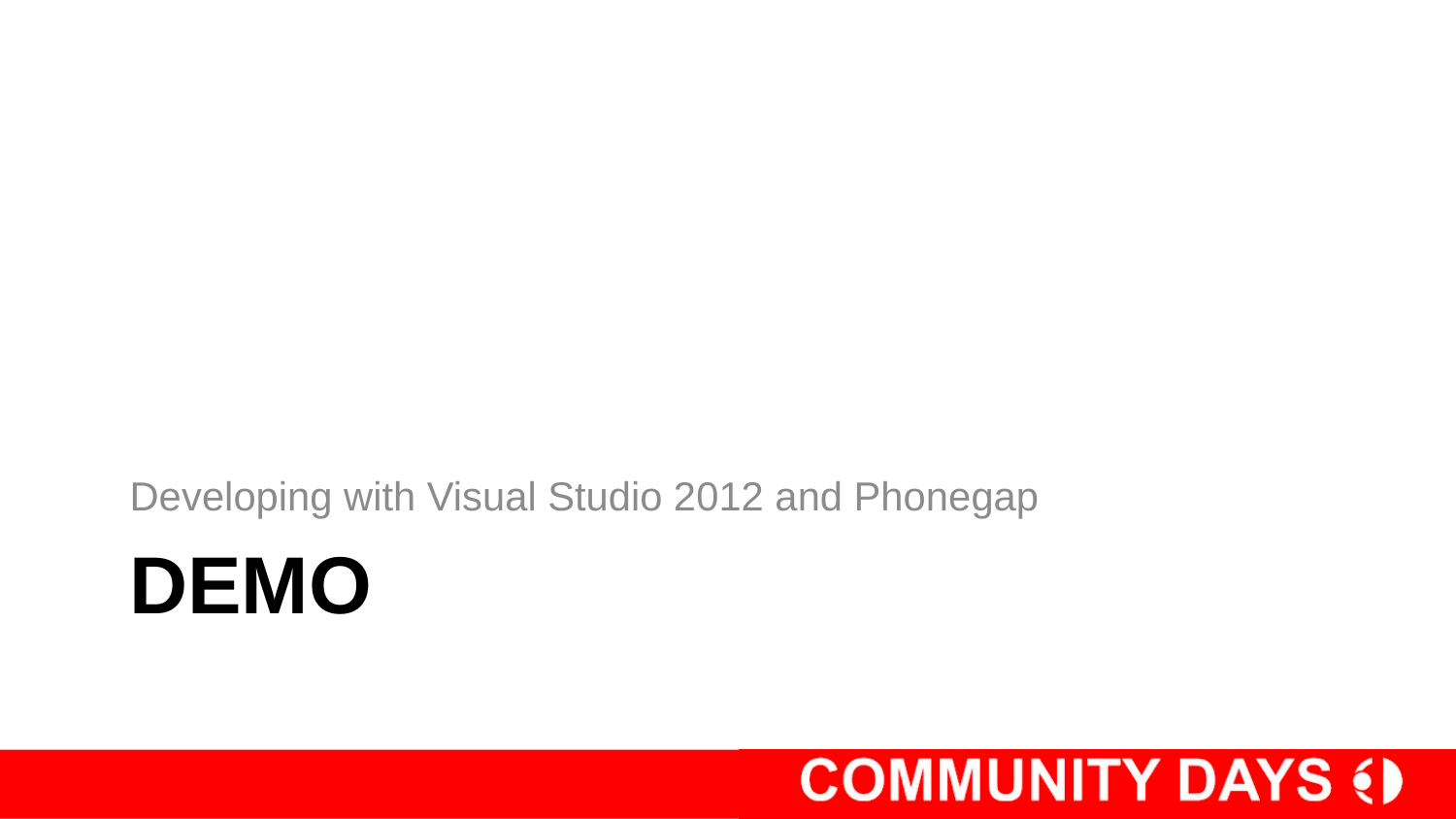

Developing with Visual Studio 2012 and Phonegap
# demo